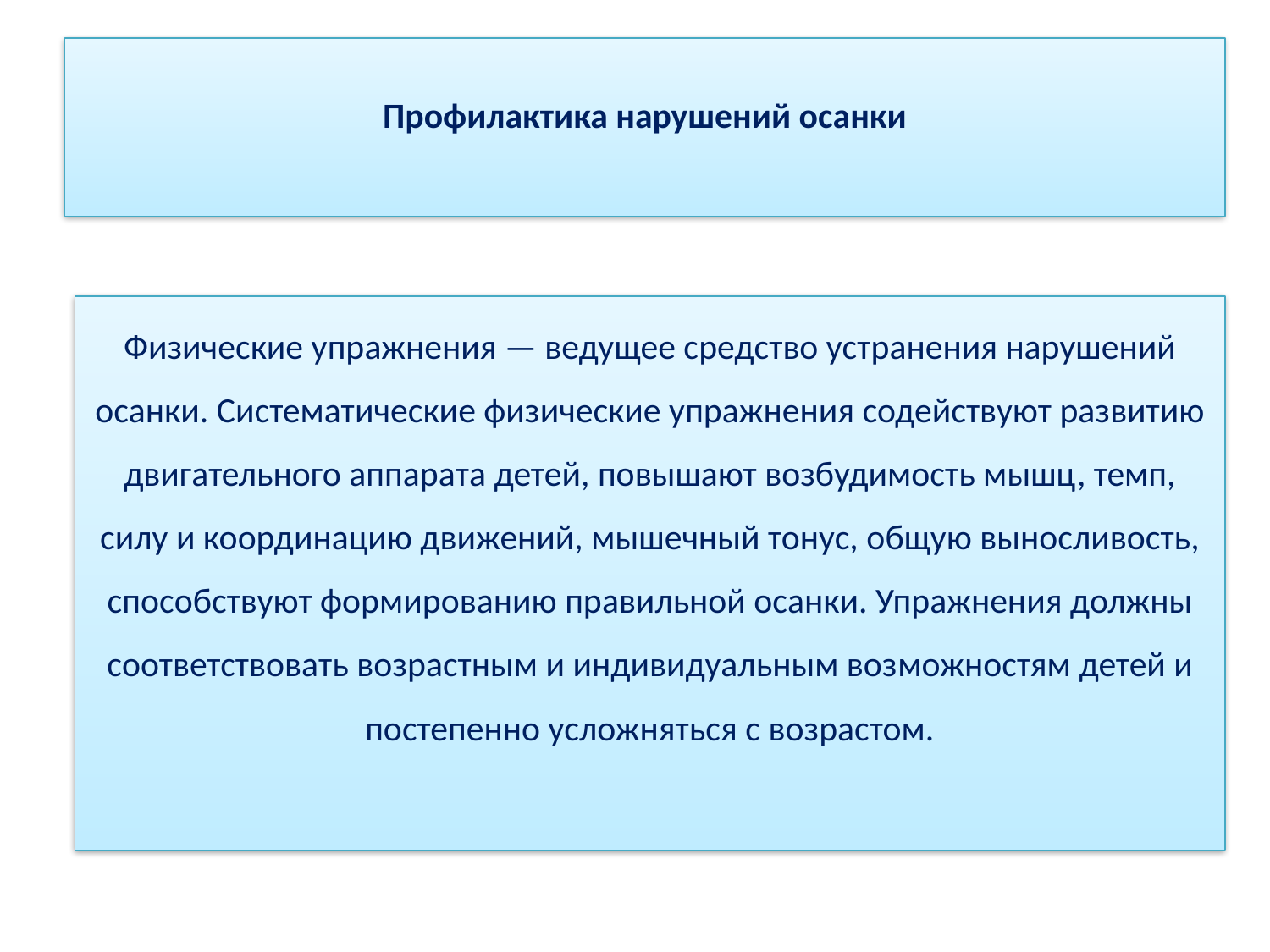

# Профилактика нарушений осанки
Физические упражнения — ведущее средство устранения нарушений осанки. Систематические физические упражнения содействуют развитию двигательного ап­парата детей, повышают возбудимость мышц, темп, силу и координацию движений, мышечный тонус, общую выносливость, способствуют формированию правильной осанки. Упражнения должны соответствовать возрастным и индивидуальным воз­можностям детей и постепенно усложняться с возрастом.